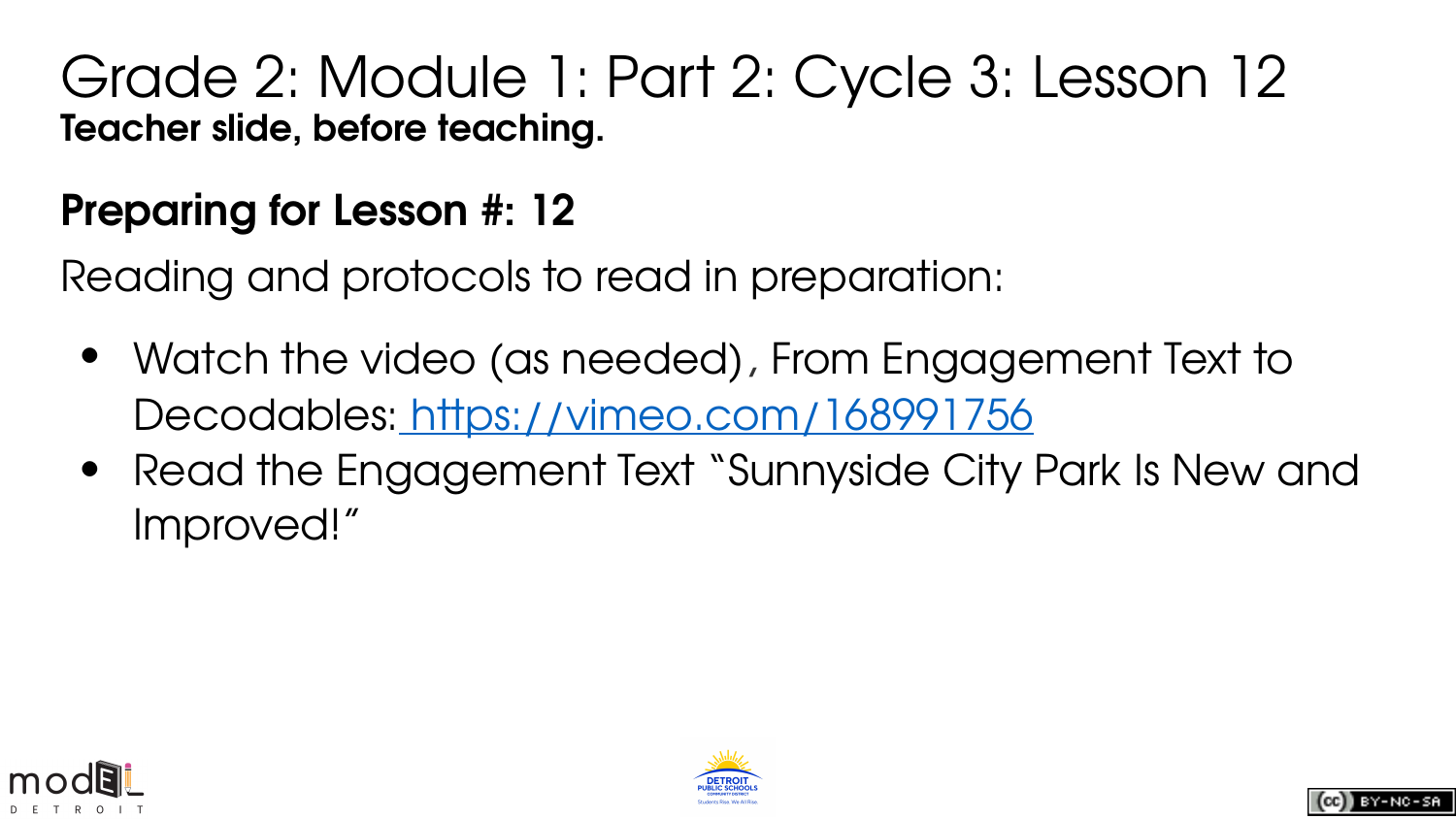

# Grade 2: Module 1: Part 2: Cycle 3: Lesson 12
Teacher slide, before teaching.
Preparing for Lesson #: 12
Reading and protocols to read in preparation:
Watch the video (as needed), From Engagement Text to Decodables: https://vimeo.com/168991756
Read the Engagement Text “Sunnyside City Park Is New and Improved!”